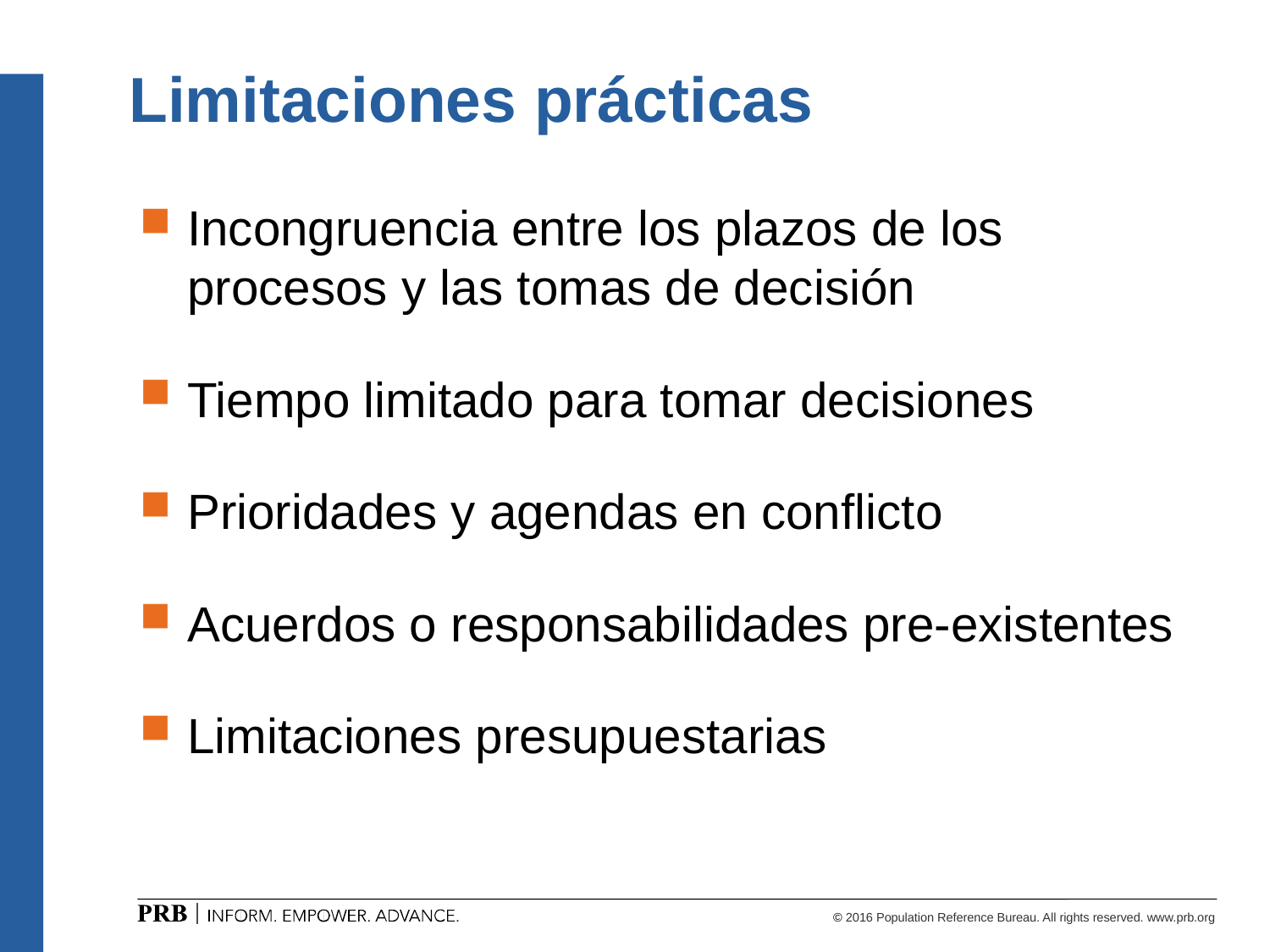

# Limitaciones prácticas
Incongruencia entre los plazos de los procesos y las tomas de decisión
Tiempo limitado para tomar decisiones
Prioridades y agendas en conflicto
Acuerdos o responsabilidades pre-existentes
Limitaciones presupuestarias